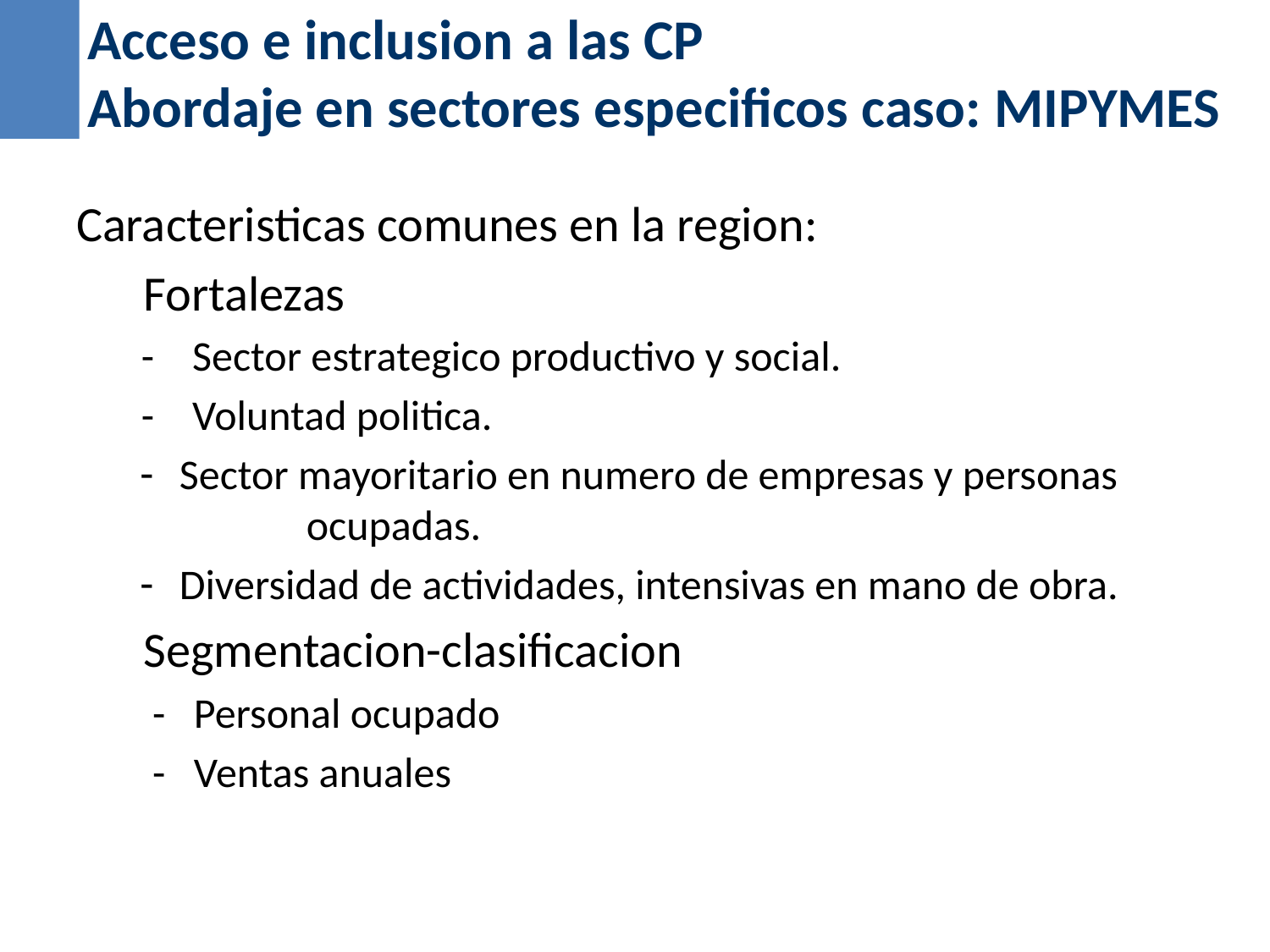

Acceso e inclusion a las CP
Abordaje en sectores especificos caso: MIPYMES
Caracteristicas comunes en la region:
      Fortalezas
 -    Sector estrategico productivo y social.
 -    Voluntad politica.
Sector mayoritario en numero de empresas y personas 	ocupadas.
Diversidad de actividades, intensivas en mano de obra.
      Segmentacion-clasificacion
        -   Personal ocupado
        -   Ventas anuales